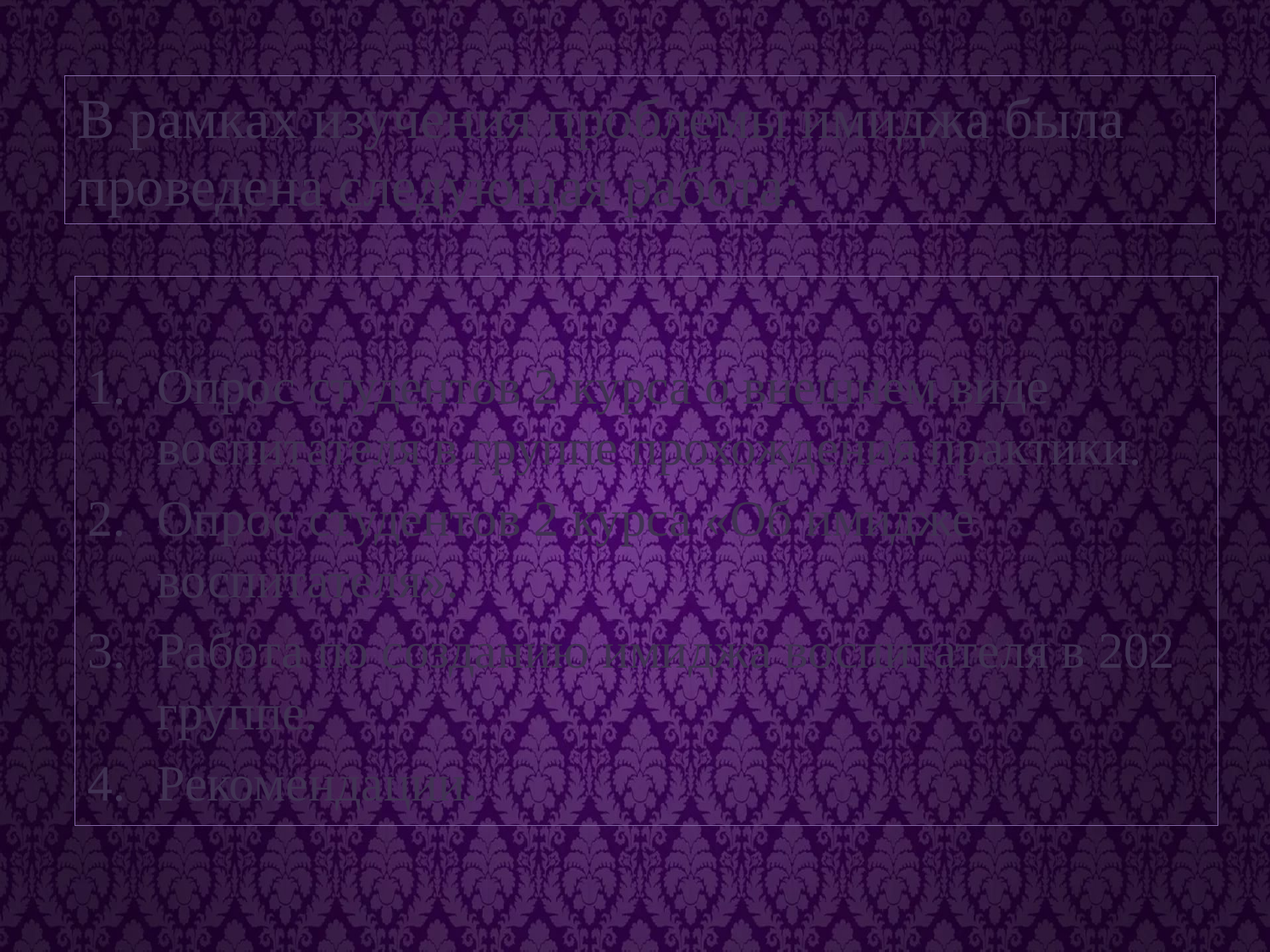

В рамках изучения проблемы имиджа была проведена следующая работа:

Опрос студентов 2 курса о внешнем виде воспитателя в группе прохождения практики.
Опрос студентов 2 курса «Об имидже воспитателя».
Работа по созданию имиджа воспитателя в 202 группе.
Рекомендации.